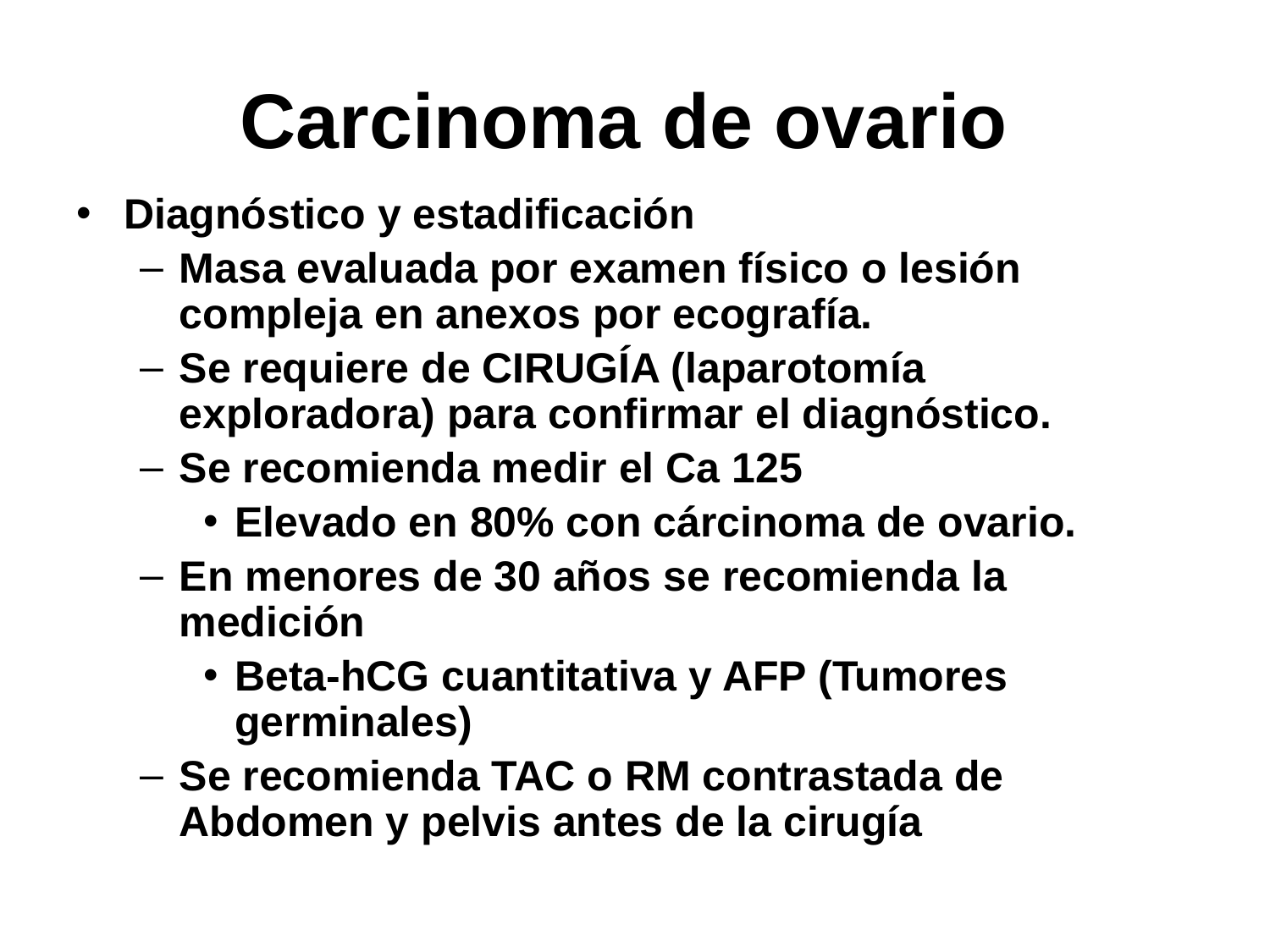

# Carcinoma de ovario
Diagnóstico y estadificación
Masa evaluada por examen físico o lesión compleja en anexos por ecografía.
Se requiere de CIRUGÍA (laparotomía exploradora) para confirmar el diagnóstico.
Se recomienda medir el Ca 125
Elevado en 80% con cárcinoma de ovario.
En menores de 30 años se recomienda la medición
Beta-hCG cuantitativa y AFP (Tumores germinales)
Se recomienda TAC o RM contrastada de Abdomen y pelvis antes de la cirugía